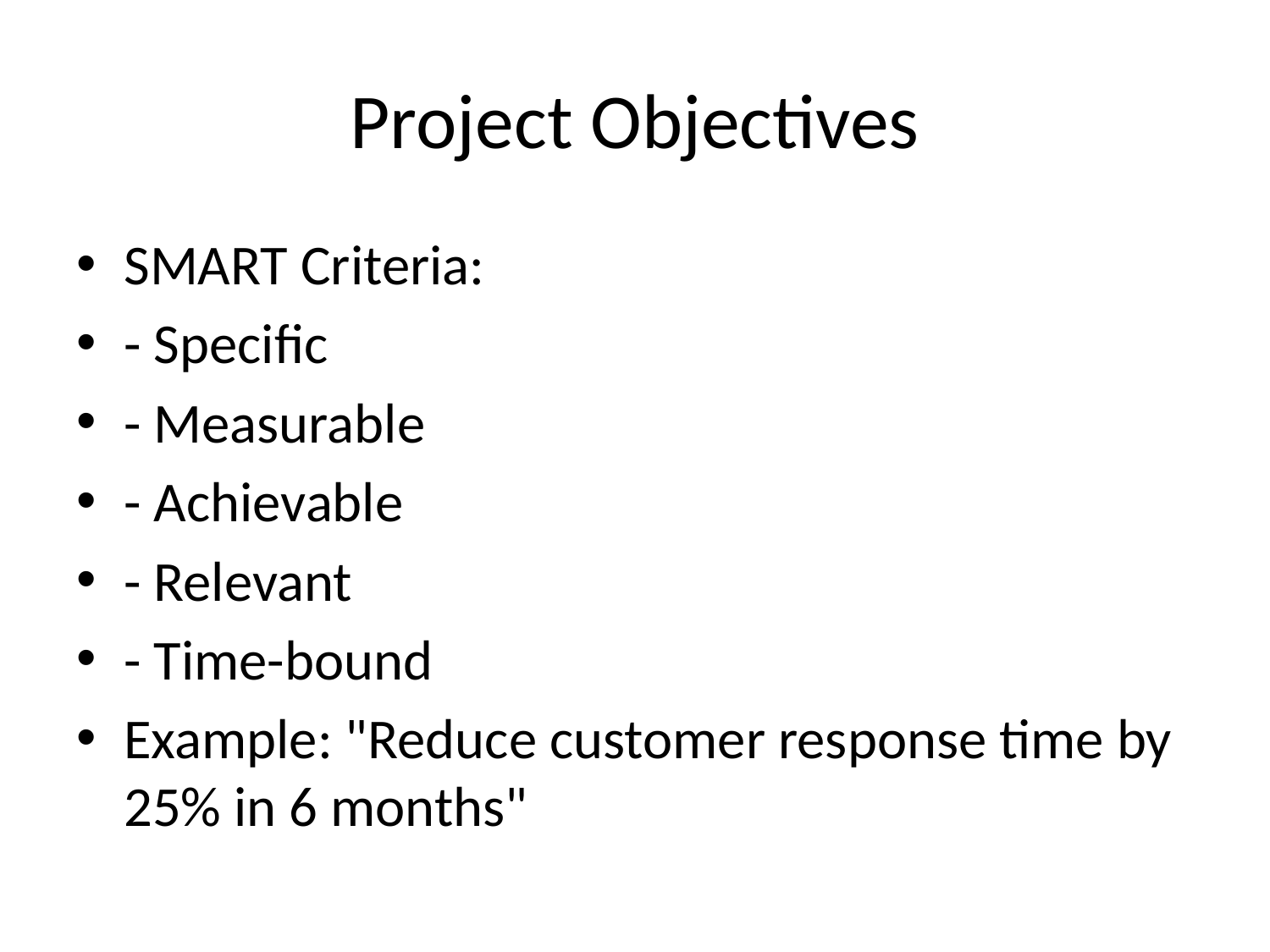

# Project Objectives
SMART Criteria:
- Specific
- Measurable
- Achievable
- Relevant
- Time-bound
Example: "Reduce customer response time by 25% in 6 months"